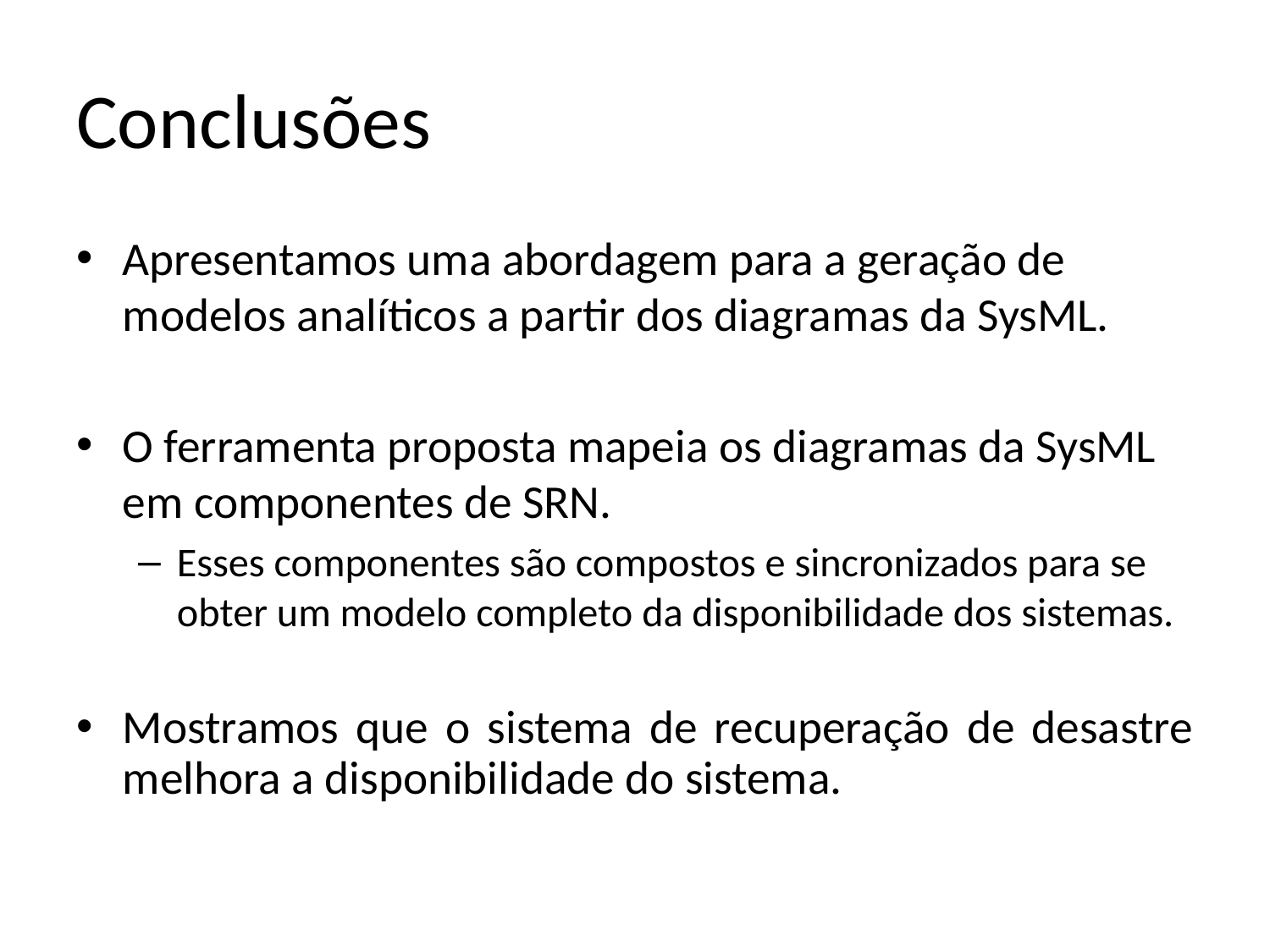

# Conclusões
Apresentamos uma abordagem para a geração de modelos analíticos a partir dos diagramas da SysML.

O ferramenta proposta mapeia os diagramas da SysML  em componentes de SRN.
Esses componentes são compostos e sincronizados para se obter um modelo completo da disponibilidade dos sistemas.

Mostramos que o sistema de recuperação de desastre melhora a disponibilidade do sistema.